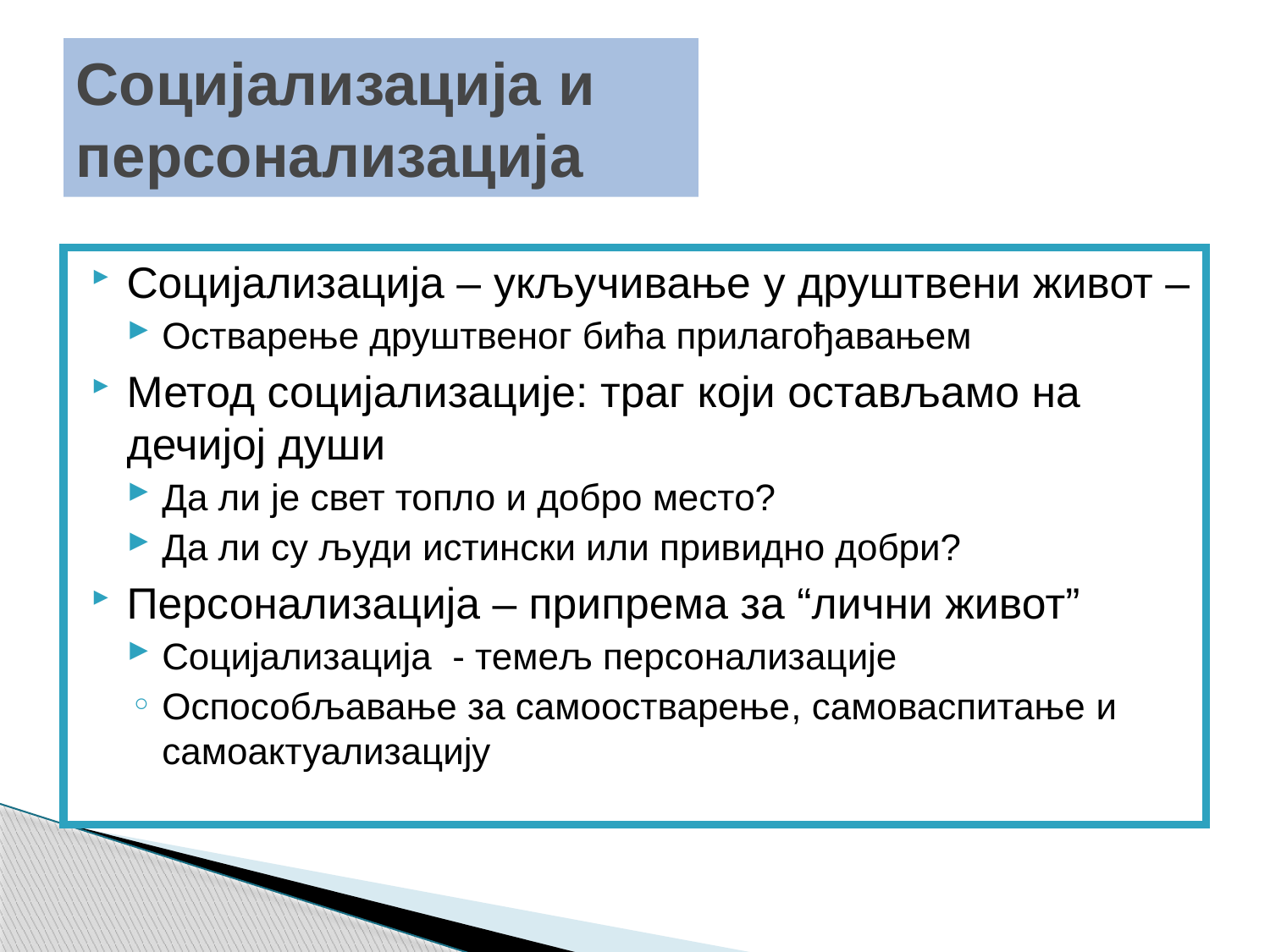

# Социјализација и персонализација
Социјализација – укључивање у друштвени живот –
Остварење друштвеног бића прилагођавањем
Метод социјализације: траг који остављамо на дечијој души
Да ли је свет топло и добро место?
Да ли су људи истински или привидно добри?
Персонализација – припрема за “лични живот”
Социјализација  - темељ персонализације
Оспособљавање за самоостварење, самоваспитање и самоактуализацију